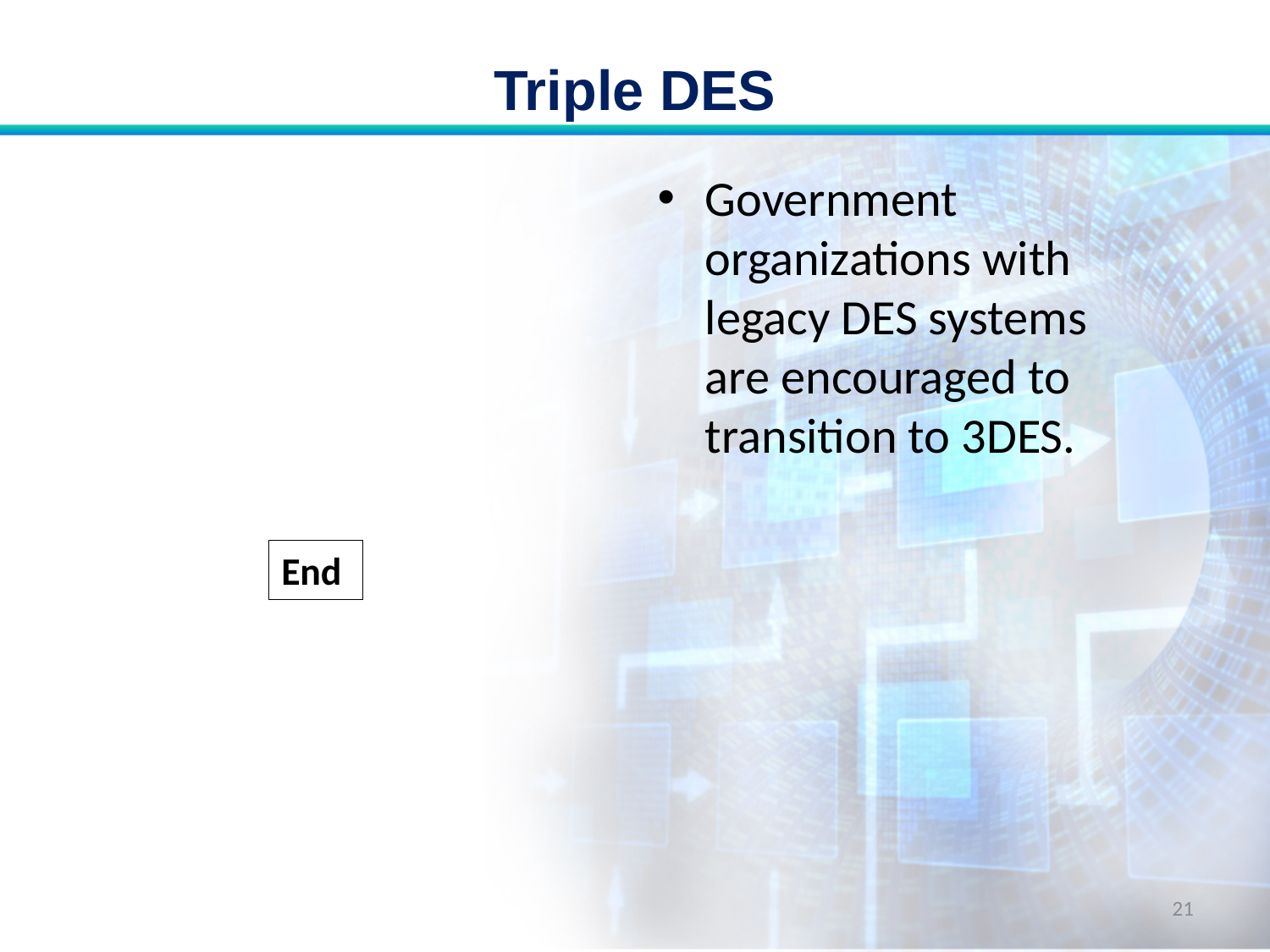

# Triple DES
Government organizations with legacy DES systems are encouraged to transition to 3DES.

End
21